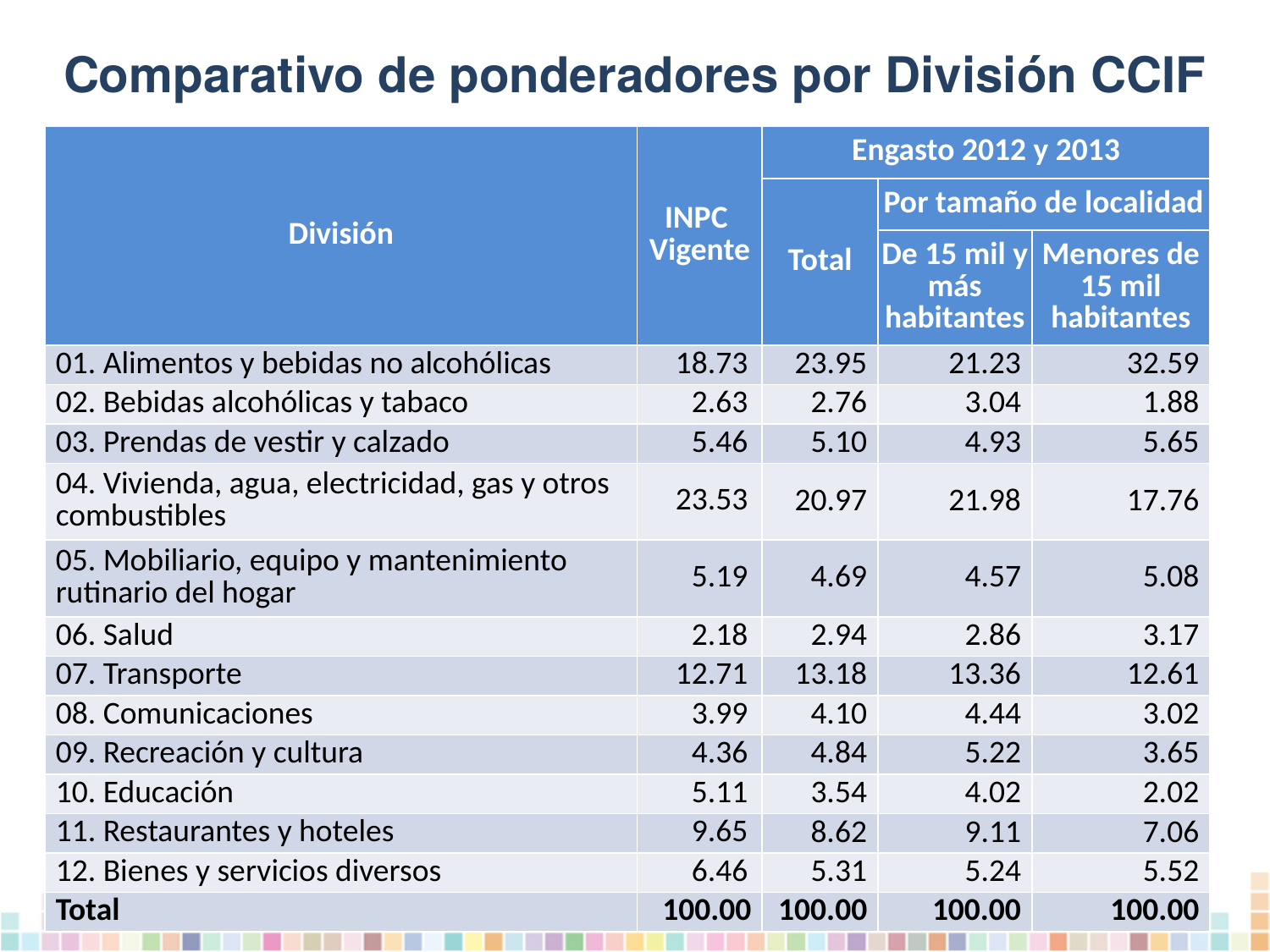

# Comparativo de ponderadores por División CCIF
| División | INPC Vigente | Engasto 2012 y 2013 |  |  |
| --- | --- | --- | --- | --- |
|  |  | Total | Por tamaño de localidad |  |
|  |  |  | De 15 mil y más habitantes | Menores de 15 mil habitantes |
| 01. Alimentos y bebidas no alcohólicas | 18.73 | 23.95 | 21.23 | 32.59 |
| 02. Bebidas alcohólicas y tabaco | 2.63 | 2.76 | 3.04 | 1.88 |
| 03. Prendas de vestir y calzado | 5.46 | 5.10 | 4.93 | 5.65 |
| 04. Vivienda, agua, electricidad, gas y otros combustibles | 23.53 | 20.97 | 21.98 | 17.76 |
| 05. Mobiliario, equipo y mantenimiento rutinario del hogar | 5.19 | 4.69 | 4.57 | 5.08 |
| 06. Salud | 2.18 | 2.94 | 2.86 | 3.17 |
| 07. Transporte | 12.71 | 13.18 | 13.36 | 12.61 |
| 08. Comunicaciones | 3.99 | 4.10 | 4.44 | 3.02 |
| 09. Recreación y cultura | 4.36 | 4.84 | 5.22 | 3.65 |
| 10. Educación | 5.11 | 3.54 | 4.02 | 2.02 |
| 11. Restaurantes y hoteles | 9.65 | 8.62 | 9.11 | 7.06 |
| 12. Bienes y servicios diversos | 6.46 | 5.31 | 5.24 | 5.52 |
| Total | 100.00 | 100.00 | 100.00 | 100.00 |